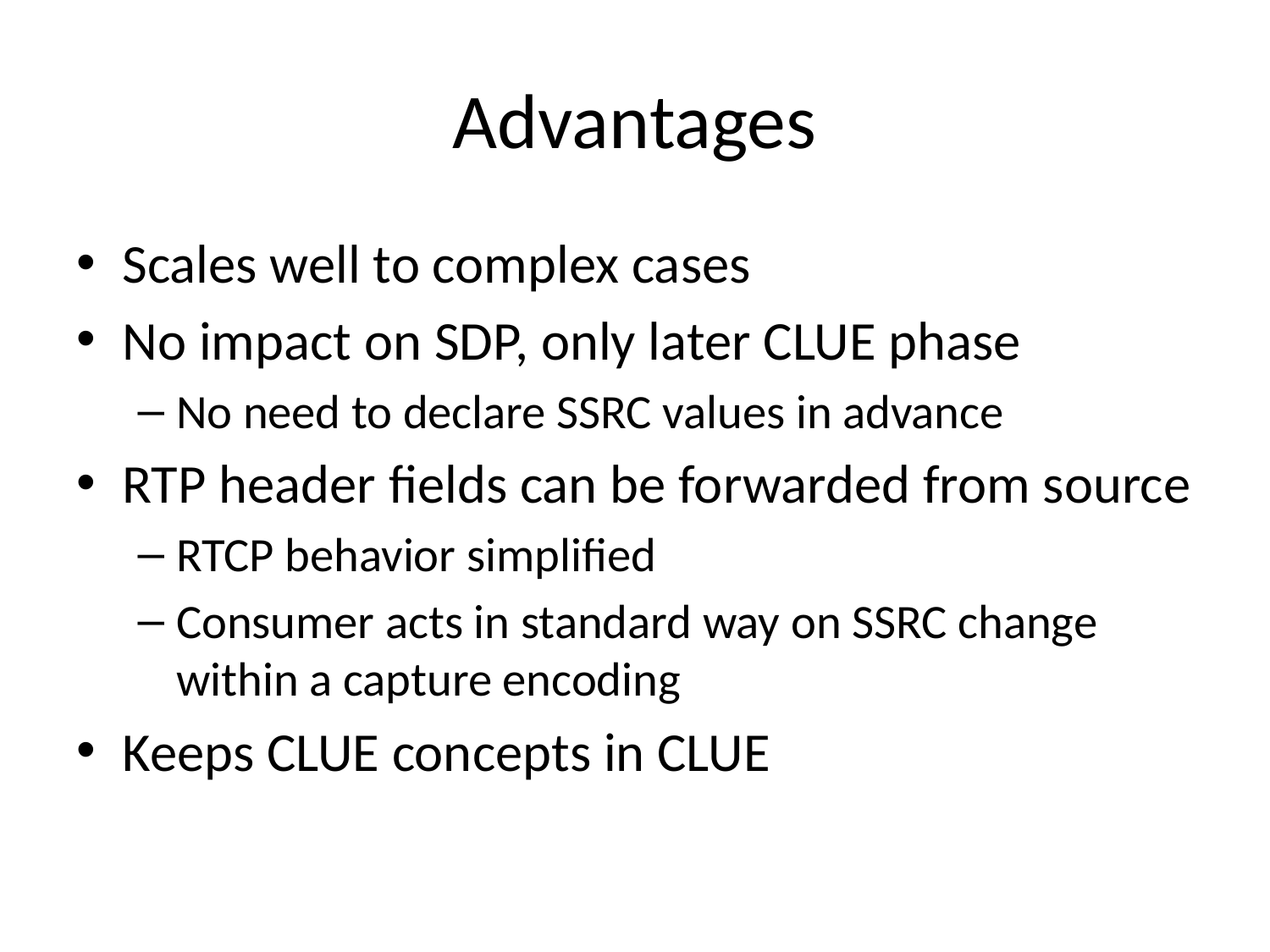

# Advantages
Scales well to complex cases
No impact on SDP, only later CLUE phase
No need to declare SSRC values in advance
RTP header fields can be forwarded from source
RTCP behavior simplified
Consumer acts in standard way on SSRC change within a capture encoding
Keeps CLUE concepts in CLUE